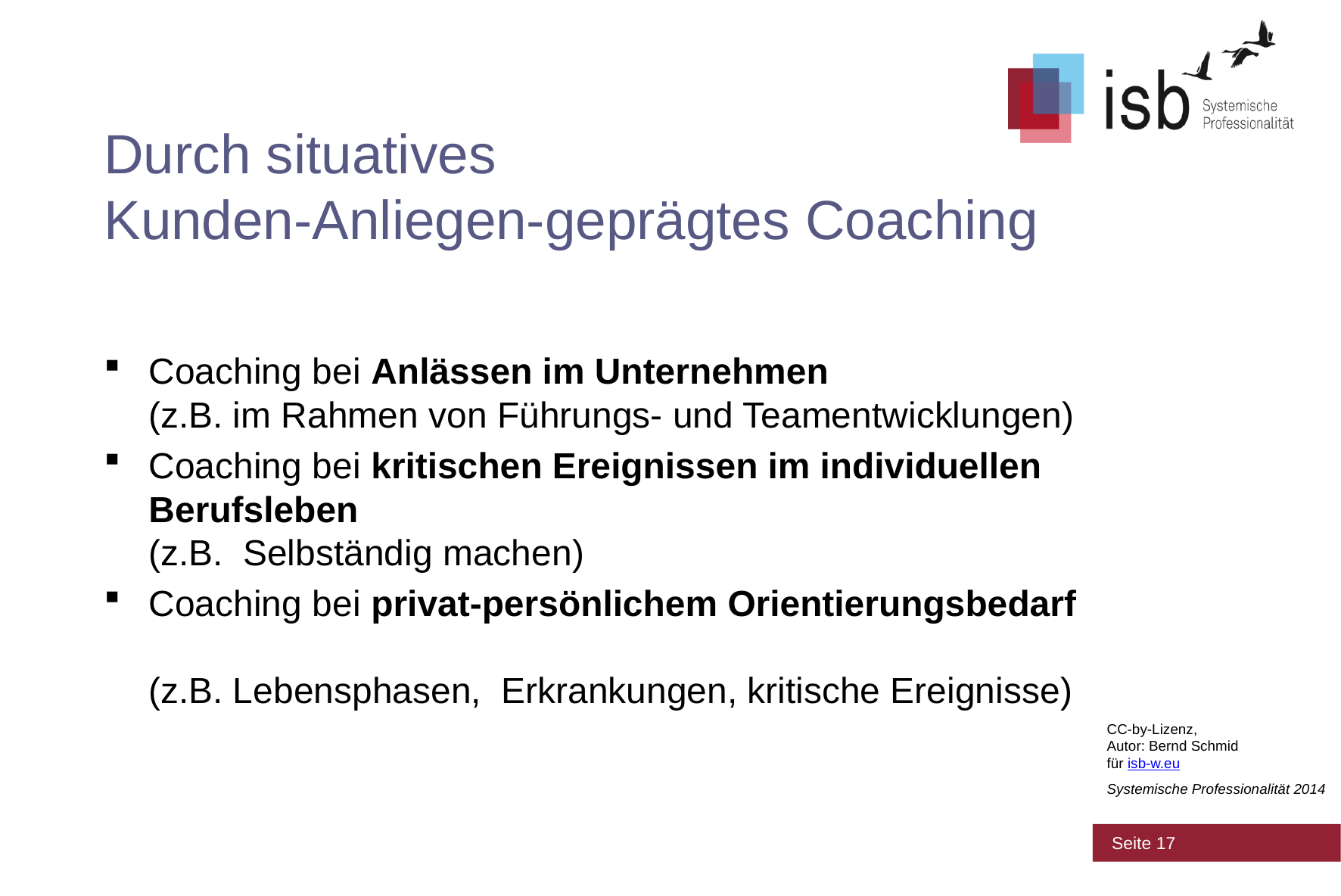

# Durch situatives Kunden-Anliegen-geprägtes Coaching
Coaching bei Anlässen im Unternehmen
(z.B. im Rahmen von Führungs- und Teamentwicklungen)
Coaching bei kritischen Ereignissen im individuellen Berufsleben
(z.B.  Selbständig machen)
Coaching bei privat-persönlichem Orientierungsbedarf
(z.B. Lebensphasen,  Erkrankungen, kritische Ereignisse)
 Seite 17